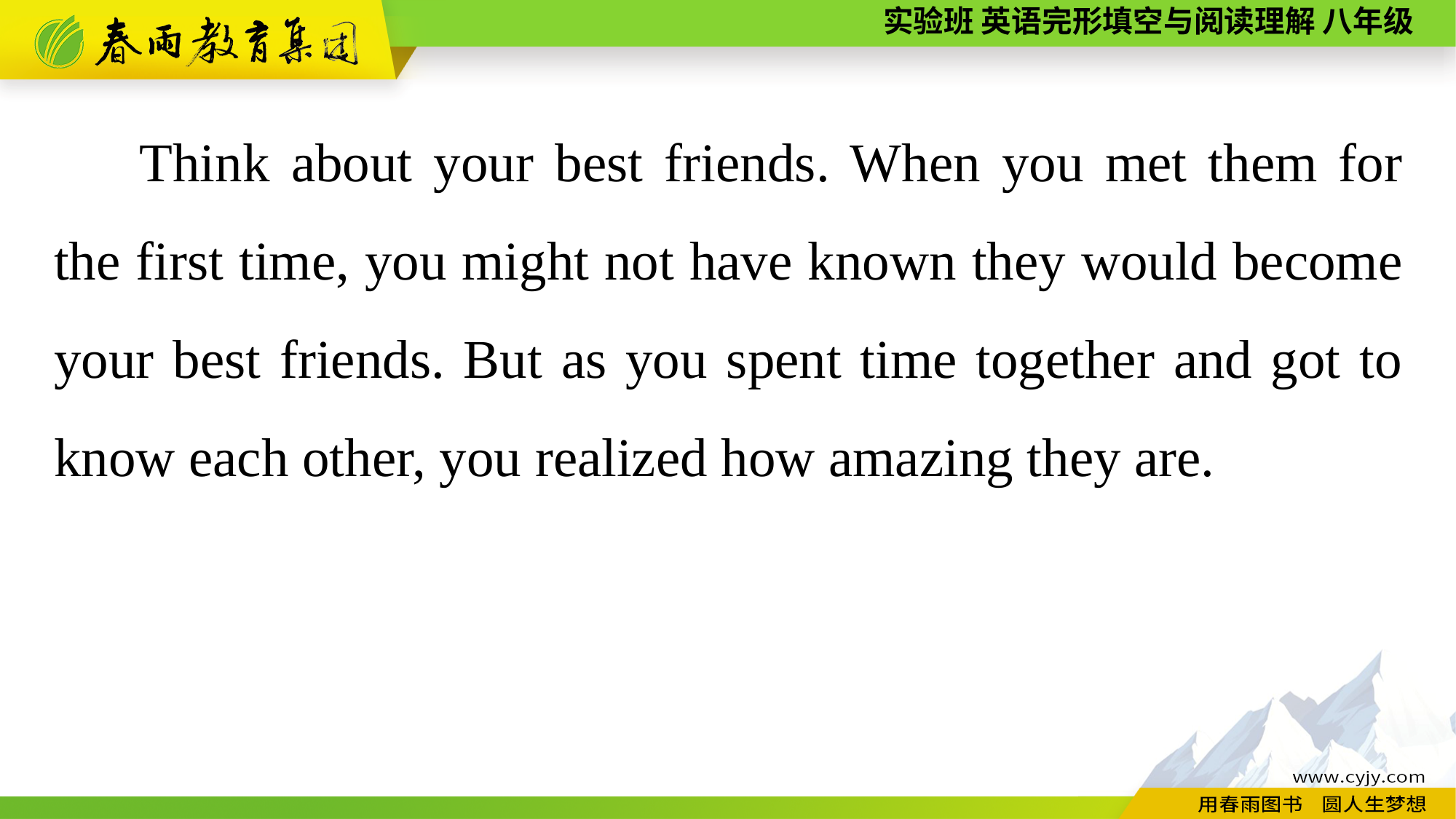

Think about your best friends. When you met them for the first time, you might not have known they would become your best friends. But as you spent time together and got to know each other, you realized how amazing they are.